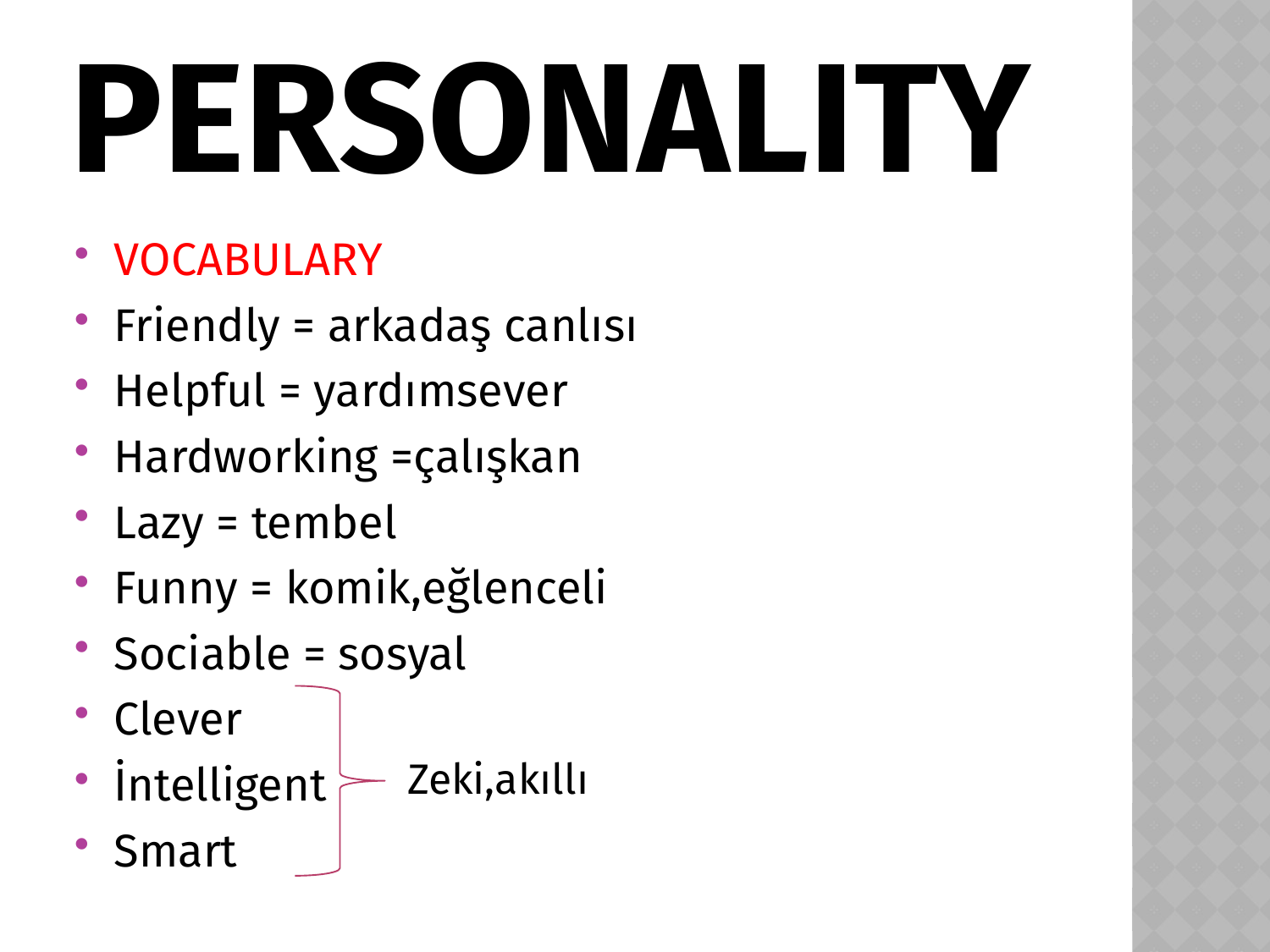

# personalITY
VOCABULARY
Friendly = arkadaş canlısı
Helpful = yardımsever
Hardworking =çalışkan
Lazy = tembel
Funny = komik,eğlenceli
Sociable = sosyal
Clever
İntelligent
Smart

Zeki,akıllı